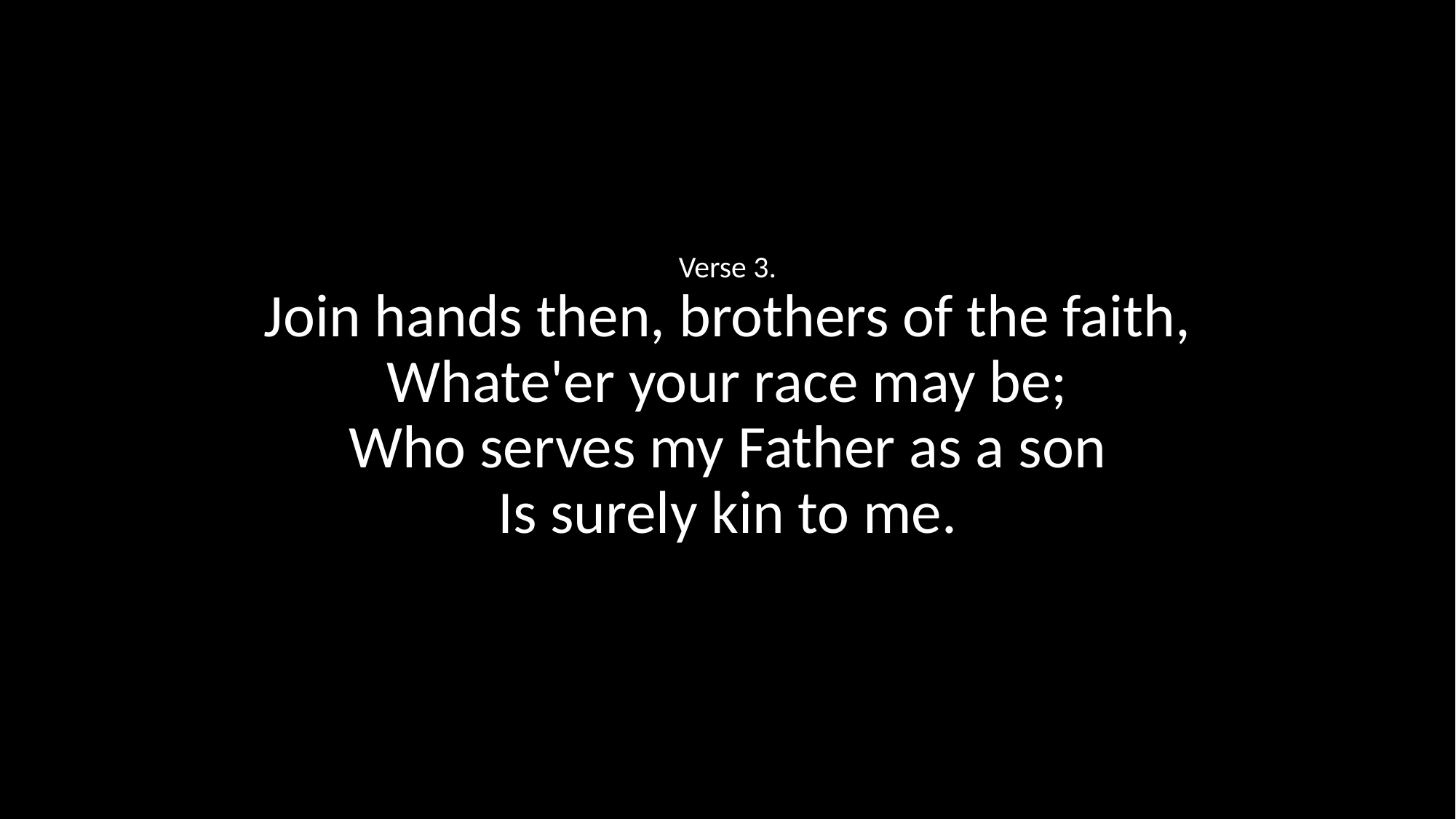

Verse 3.
Join hands then, brothers of the faith,
Whate'er your race may be;
Who serves my Father as a son
Is surely kin to me.